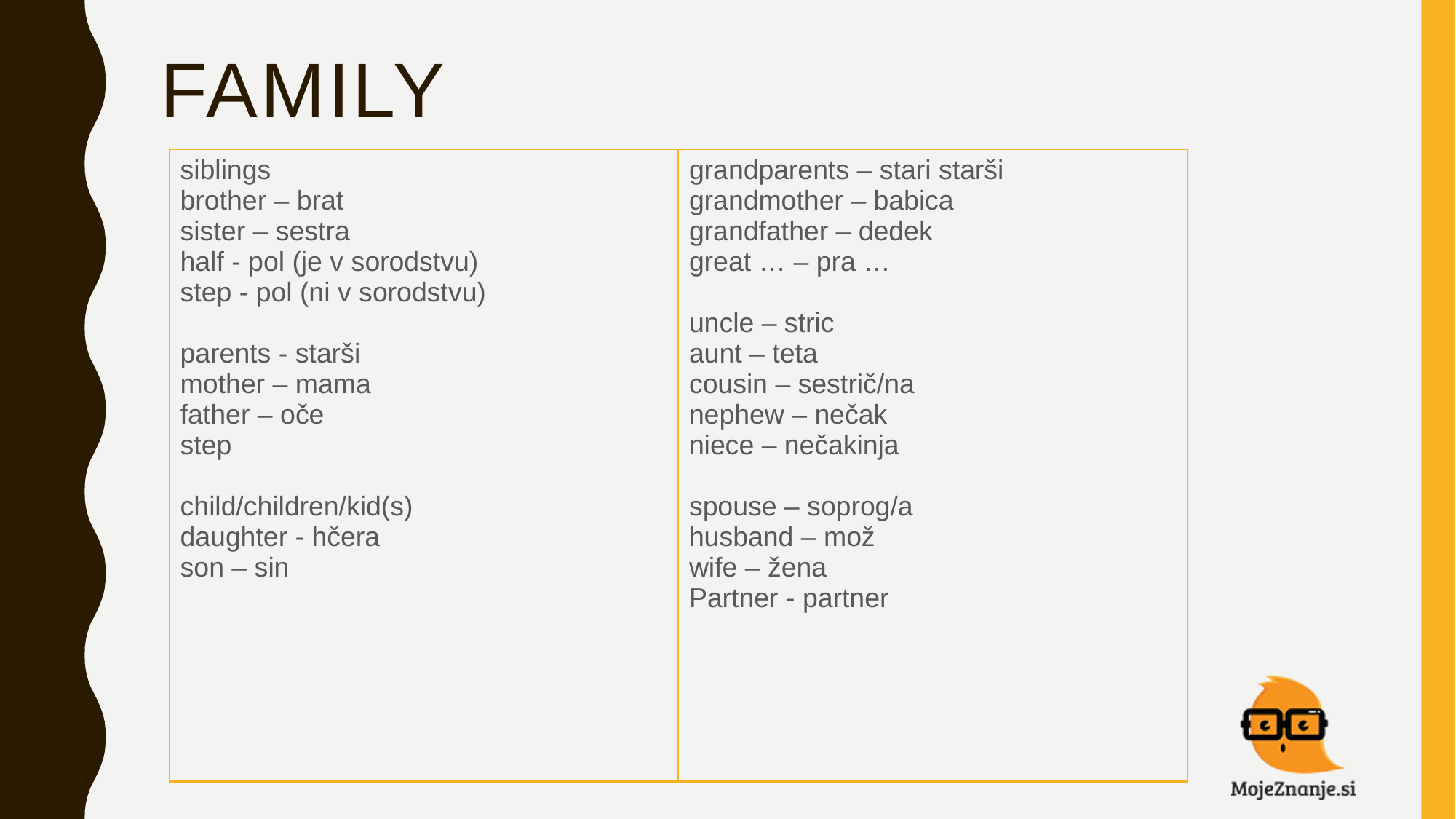

# FAMILY
| siblings brother – brat sister – sestra half - pol (je v sorodstvu) step - pol (ni v sorodstvu) parents - starši mother – mama father – oče step   child/children/kid(s) daughter - hčera son – sin | grandparents – stari starši grandmother – babica grandfather – dedek great … – pra … uncle – stric aunt – teta cousin – sestrič/na nephew – nečak niece – nečakinja spouse – soprog/a husband – mož wife – žena Partner - partner |
| --- | --- |